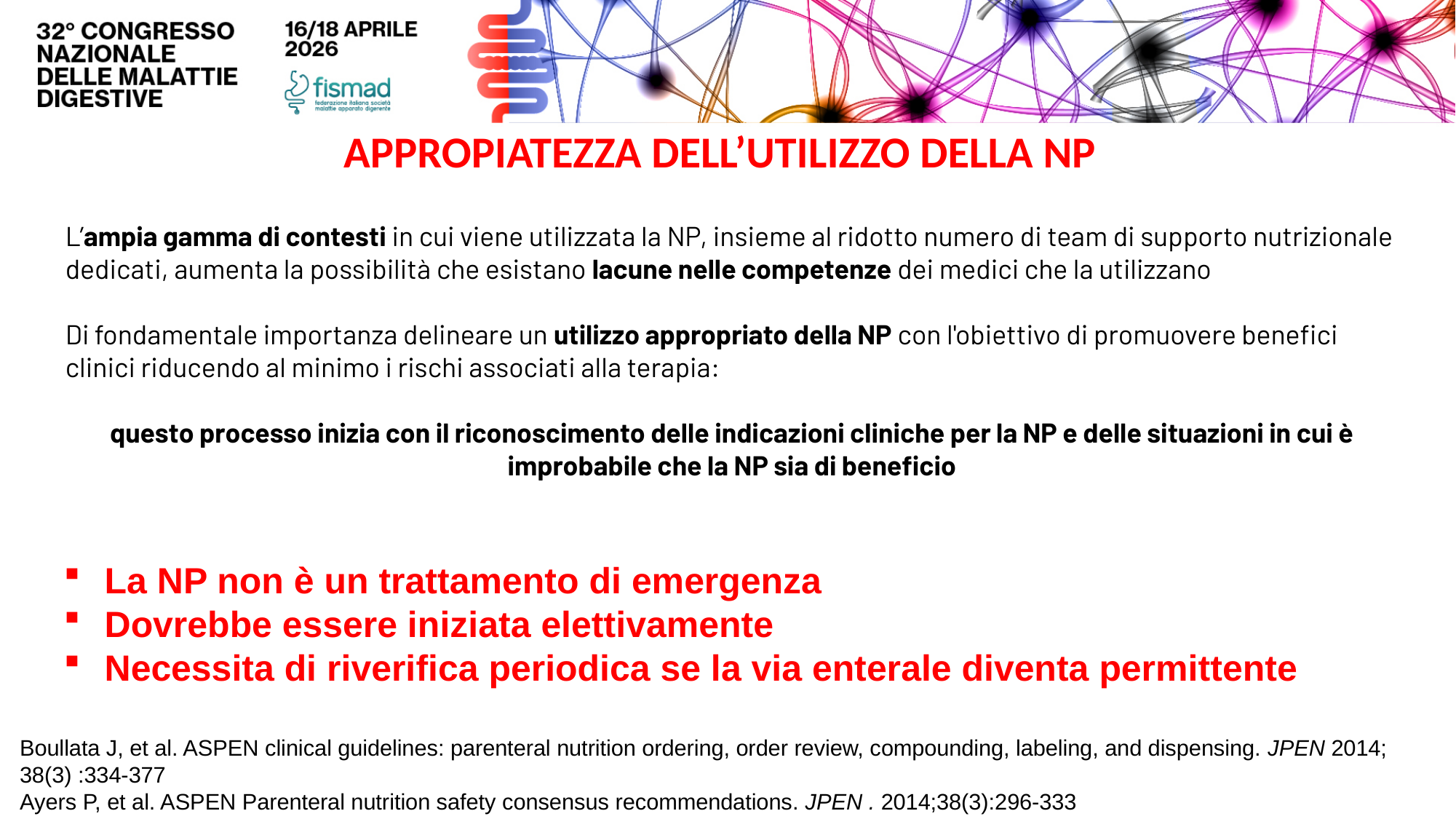

APPROPIATEZZA DELL’UTILIZZO DELLA NP
L’ampia gamma di contesti in cui viene utilizzata la NP, insieme al ridotto numero di team di supporto nutrizionale dedicati, aumenta la possibilità che esistano lacune nelle competenze dei medici che la utilizzano

Di fondamentale importanza delineare un utilizzo appropriato della NP con l'obiettivo di promuovere benefici clinici riducendo al minimo i rischi associati alla terapia:

questo processo inizia con il riconoscimento delle indicazioni cliniche per la NP e delle situazioni in cui è improbabile che la NP sia di beneficio
La NP non è un trattamento di emergenza
Dovrebbe essere iniziata elettivamente
Necessita di riverifica periodica se la via enterale diventa permittente
Boullata J, et al. ASPEN clinical guidelines: parenteral nutrition ordering, order review, compounding, labeling, and dispensing. JPEN 2014; 38(3) :334-377
Ayers P, et al. ASPEN Parenteral nutrition safety consensus recommendations. JPEN . 2014;38(3):296-333